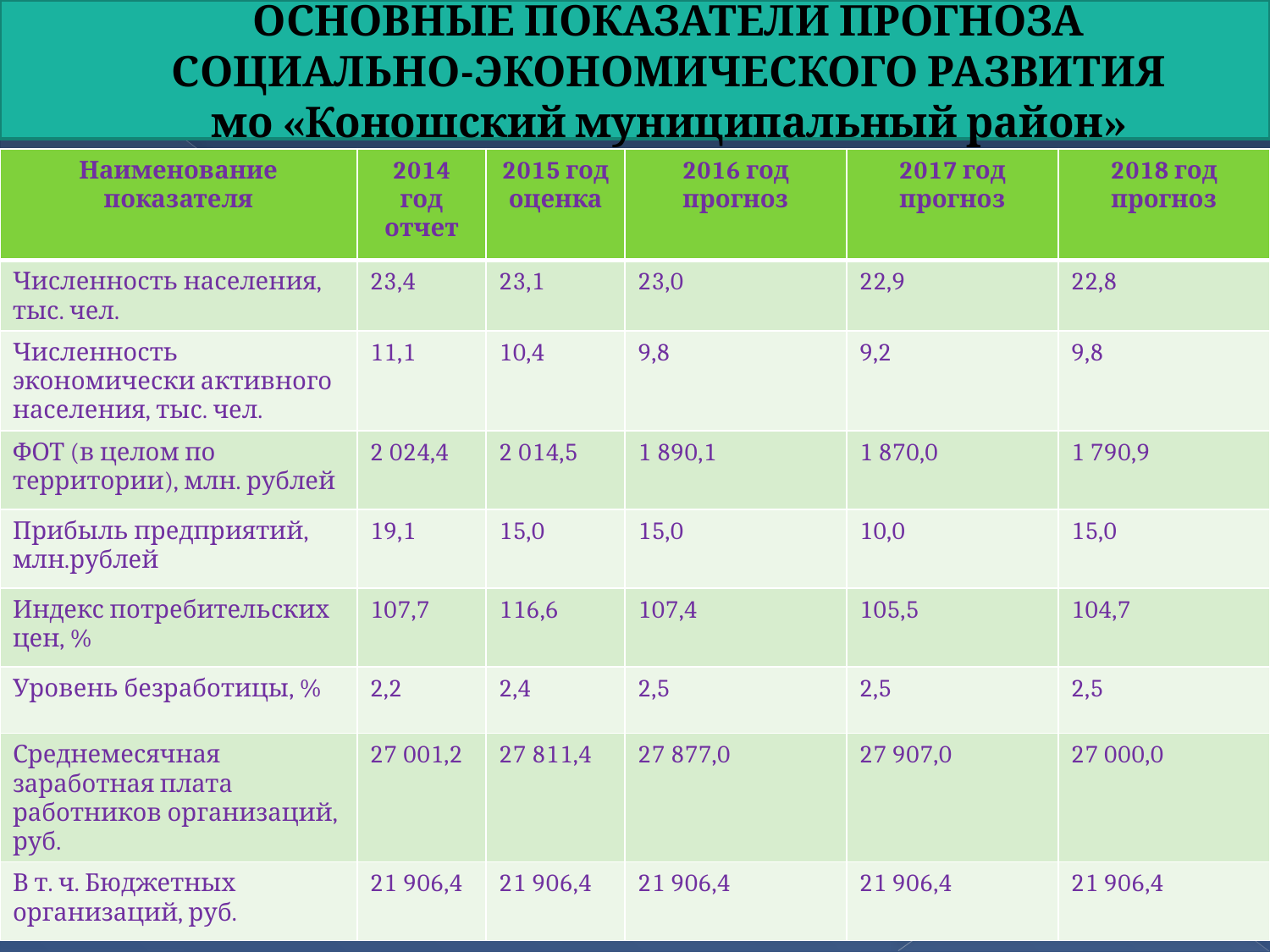

# ОСНОВНЫЕ ПОКАЗАТЕЛИ ПРОГНОЗА СОЦИАЛЬНО-ЭКОНОМИЧЕСКОГО РАЗВИТИЯ мо «Коношский муниципальный район»
| Наименование показателя | 2014 год отчет | 2015 год оценка | 2016 год прогноз | 2017 год прогноз | 2018 год прогноз |
| --- | --- | --- | --- | --- | --- |
| Численность населения, тыс. чел. | 23,4 | 23,1 | 23,0 | 22,9 | 22,8 |
| Численность экономически активного населения, тыс. чел. | 11,1 | 10,4 | 9,8 | 9,2 | 9,8 |
| ФОТ (в целом по территории), млн. рублей | 2 024,4 | 2 014,5 | 1 890,1 | 1 870,0 | 1 790,9 |
| Прибыль предприятий, млн.рублей | 19,1 | 15,0 | 15,0 | 10,0 | 15,0 |
| Индекс потребительских цен, % | 107,7 | 116,6 | 107,4 | 105,5 | 104,7 |
| Уровень безработицы, % | 2,2 | 2,4 | 2,5 | 2,5 | 2,5 |
| Среднемесячная заработная плата работников организаций, руб. | 27 001,2 | 27 811,4 | 27 877,0 | 27 907,0 | 27 000,0 |
| В т. ч. Бюджетных организаций, руб. | 21 906,4 | 21 906,4 | 21 906,4 | 21 906,4 | 21 906,4 |